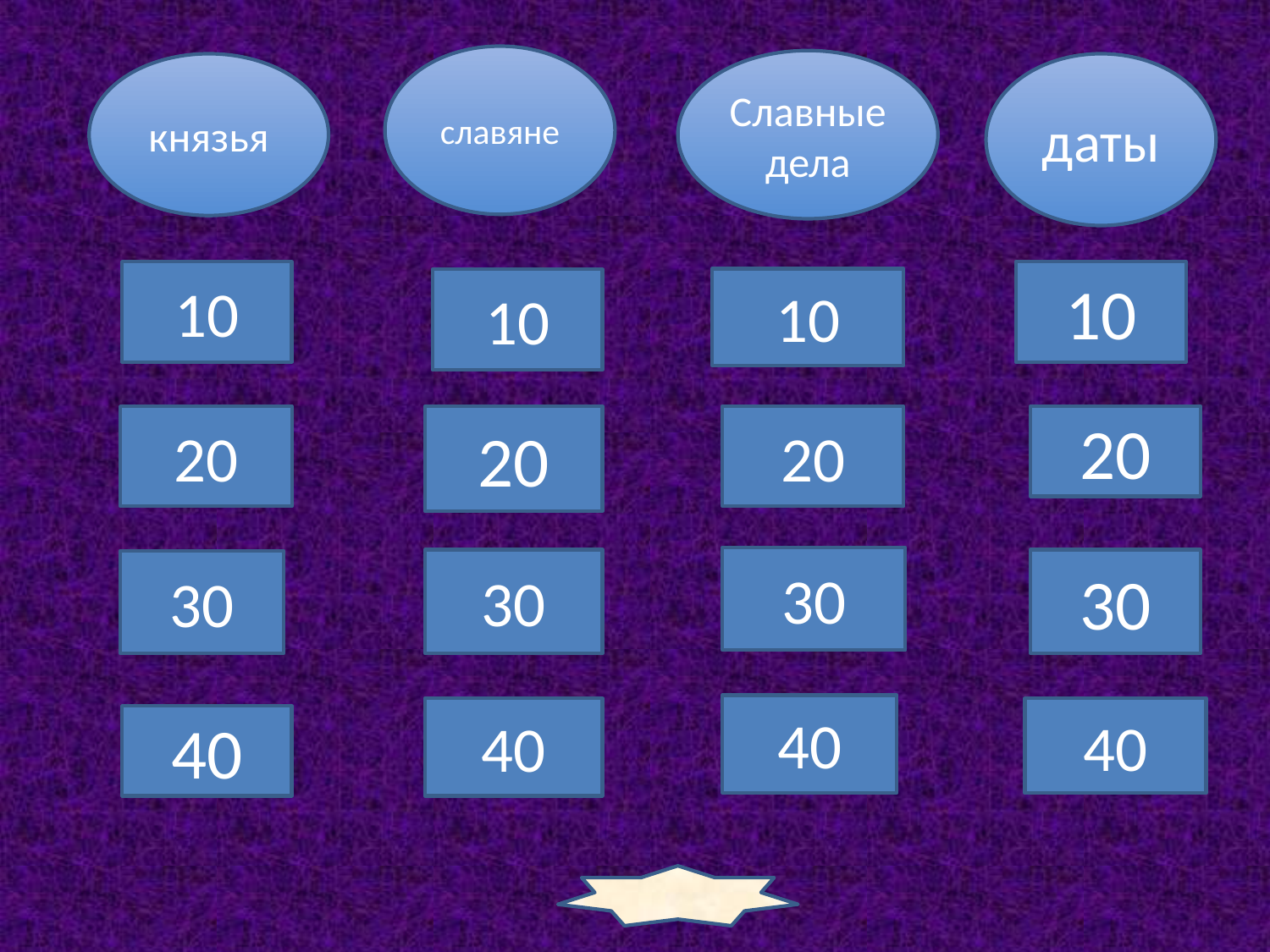

славяне
Славные дела
князья
даты
10
10
10
10
20
20
20
20
30
30
30
30
40
40
40
40